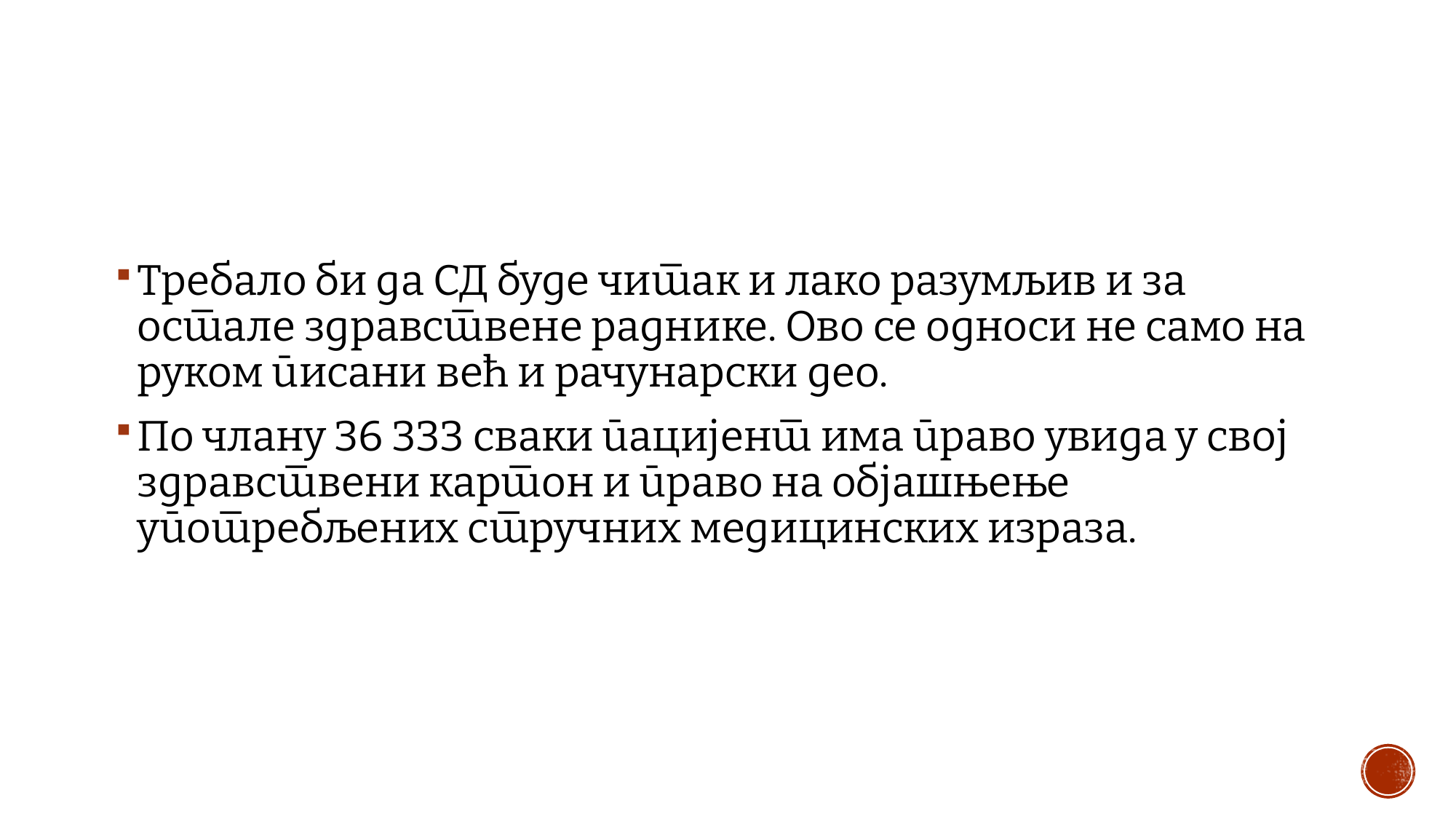

Требало би да СД буде читак и лако разумљив и за остале здравствене раднике. Ово се односи не само на руком писани већ и рачунарски део.
По члану 36 ЗЗЗ сваки пацијент има право увида у свој здравствени картон и право на објашњење употребљених стручних медицинских израза.